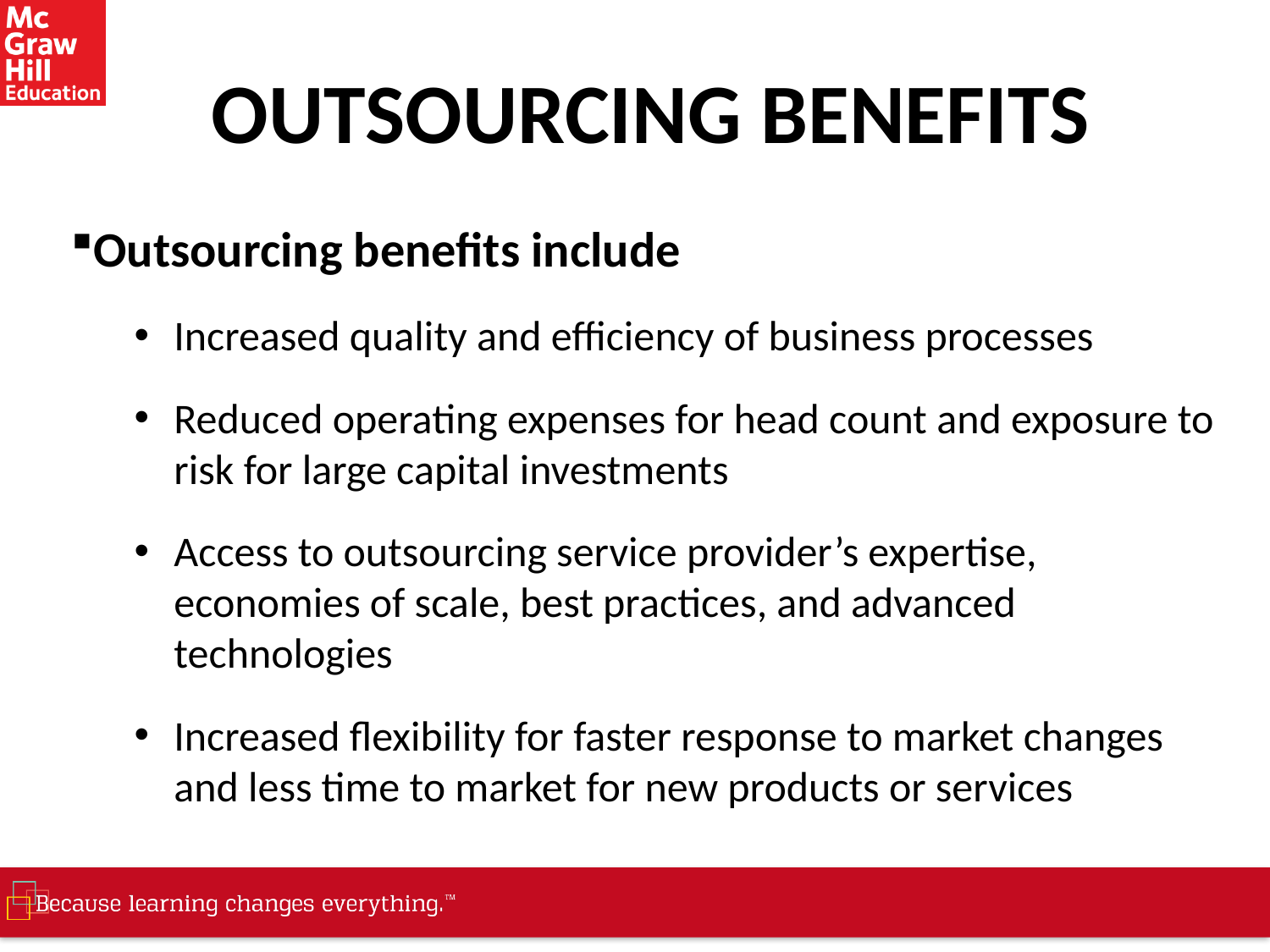

# OUTSOURCING BENEFITS
Outsourcing benefits include
Increased quality and efficiency of business processes
Reduced operating expenses for head count and exposure to risk for large capital investments
Access to outsourcing service provider’s expertise, economies of scale, best practices, and advanced technologies
Increased flexibility for faster response to market changes and less time to market for new products or services